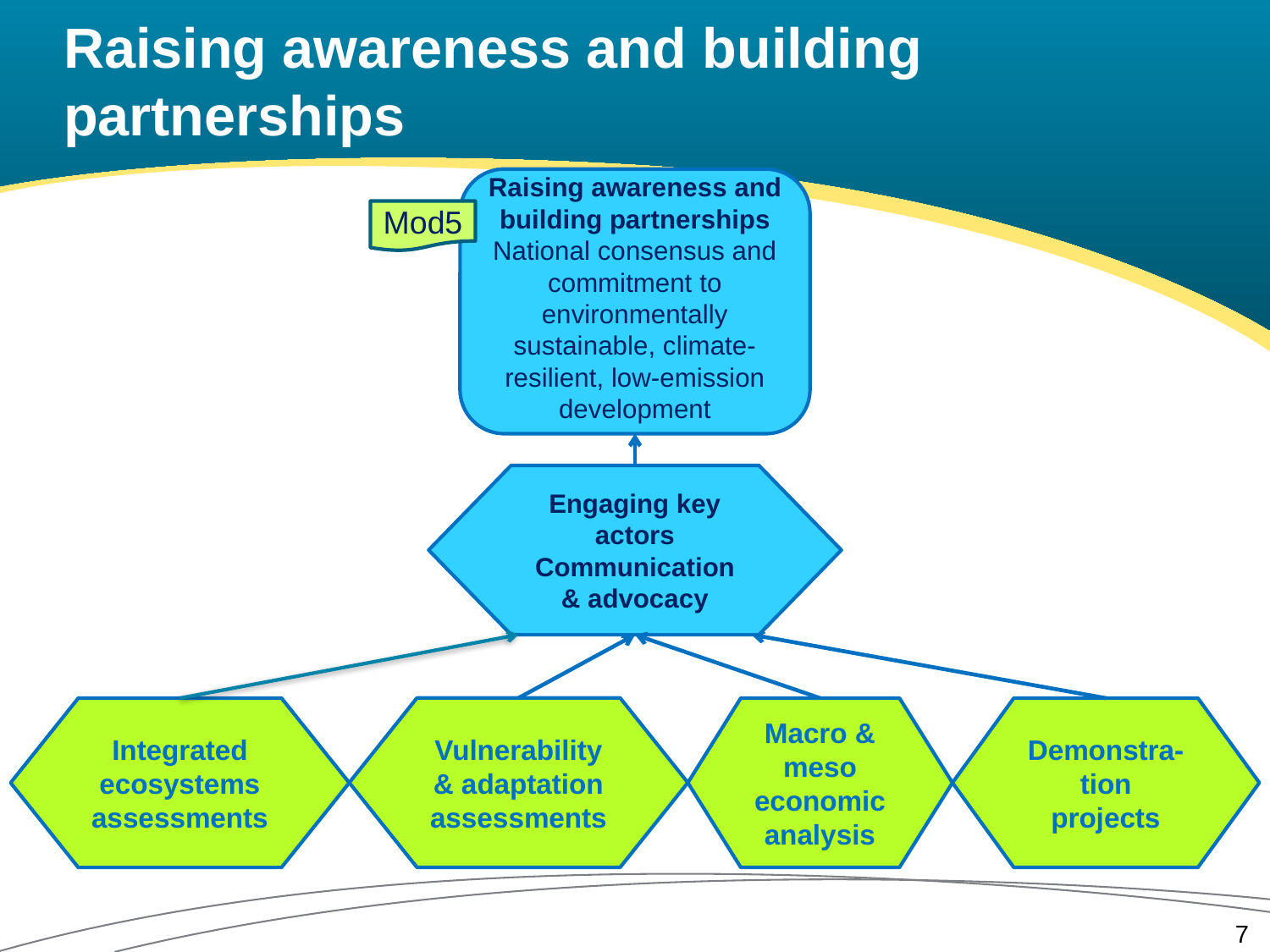

# Raising awareness and building partnerships

Raising awareness and building partnerships
National consensus and commitment to environmentally sustainable, climate-resilient, low-emission development

Mod5
Engaging key actors
Communication & advocacy
Vulnerability & adaptation assessments
Integrated ecosystems assessments
Macro & meso economic analysis
Demonstra-tion projects
7